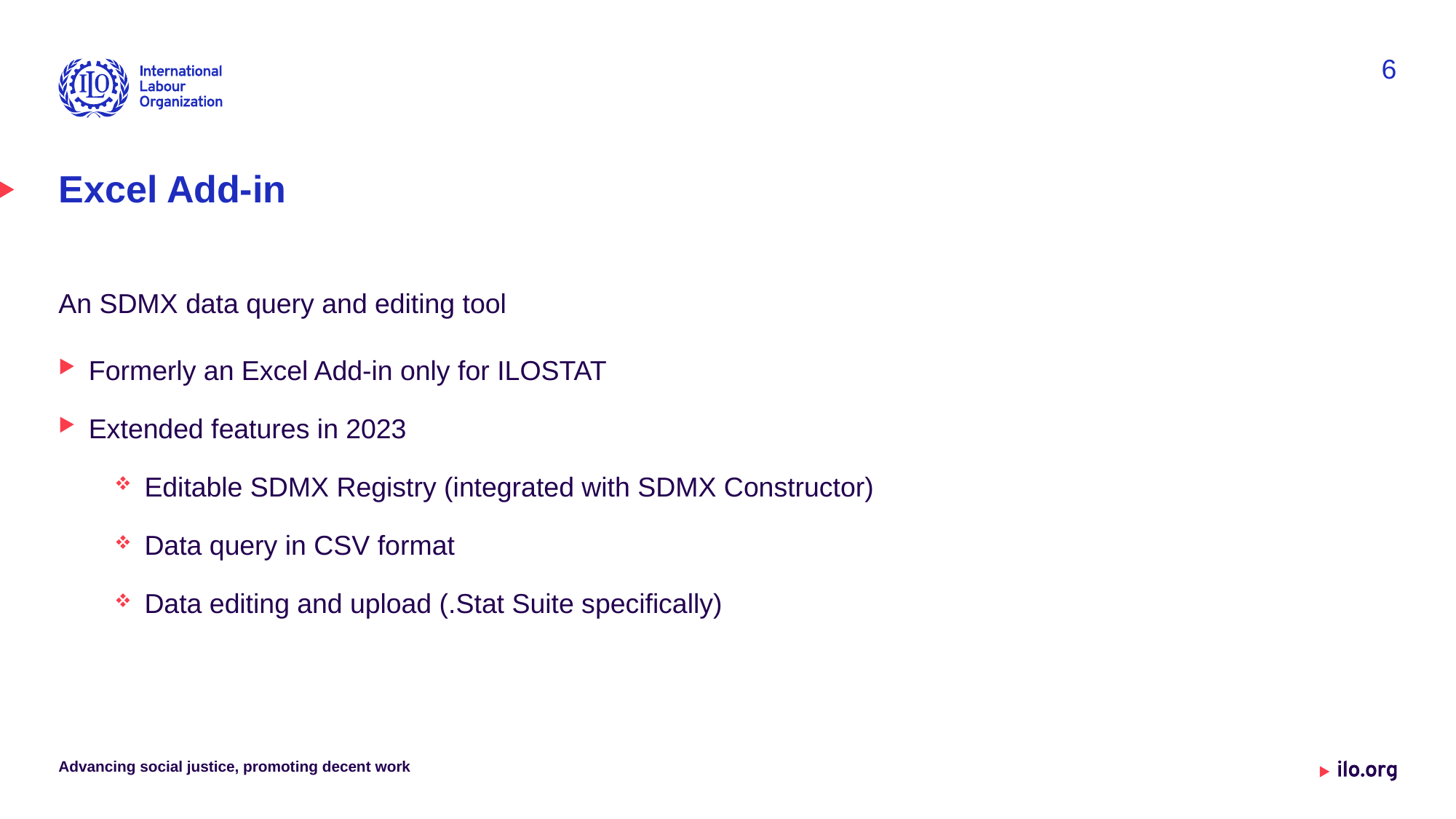

6
# Excel Add-in
An SDMX data query and editing tool
Formerly an Excel Add-in only for ILOSTAT
Extended features in 2023
Editable SDMX Registry (integrated with SDMX Constructor)
Data query in CSV format
Data editing and upload (.Stat Suite specifically)

Advancing social justice, promoting decent work
Date: Monday / 01 / October / 2019